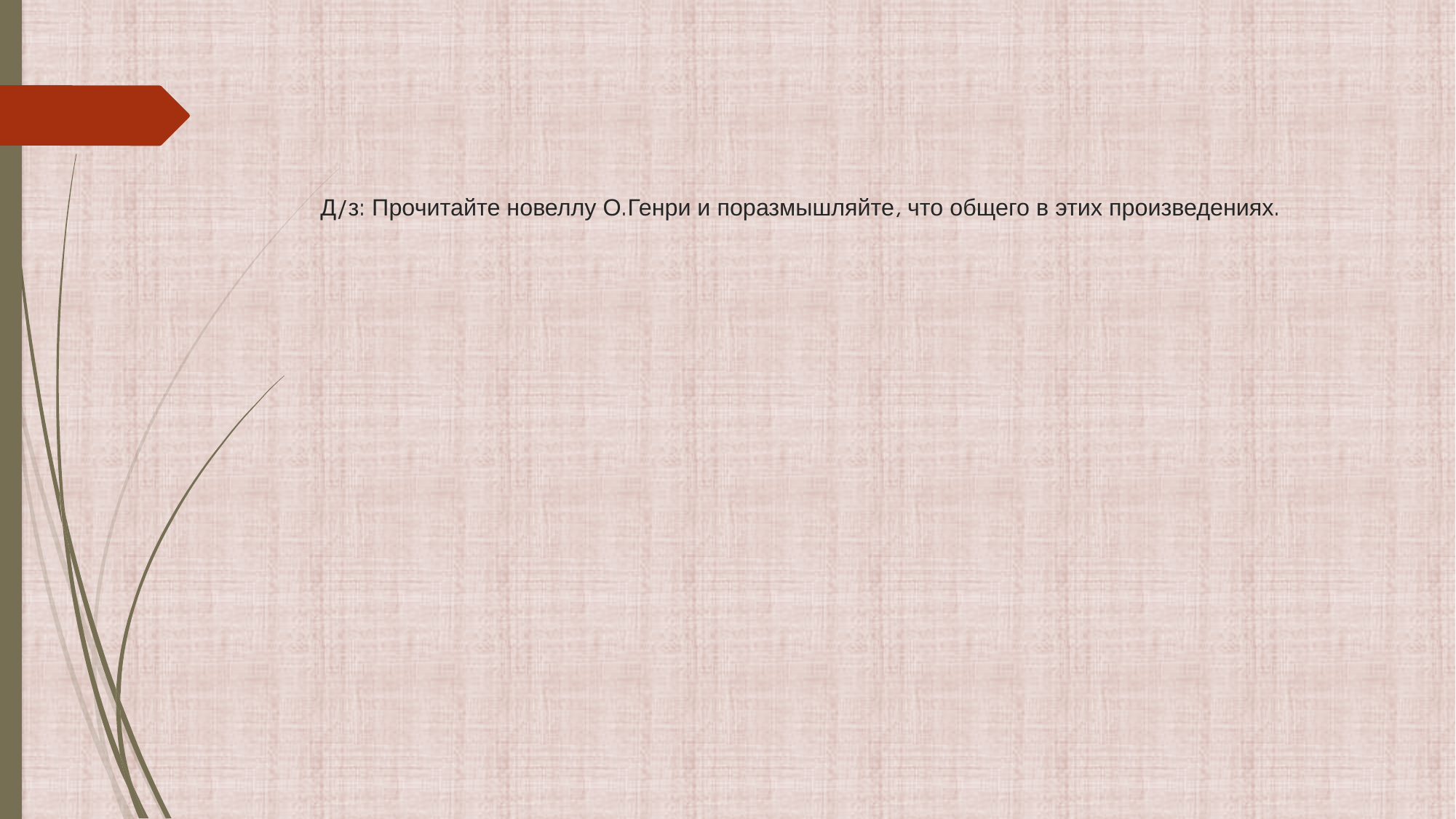

# Д/з: Прочитайте новеллу О.Генри и поразмышляйте, что общего в этих произведениях.